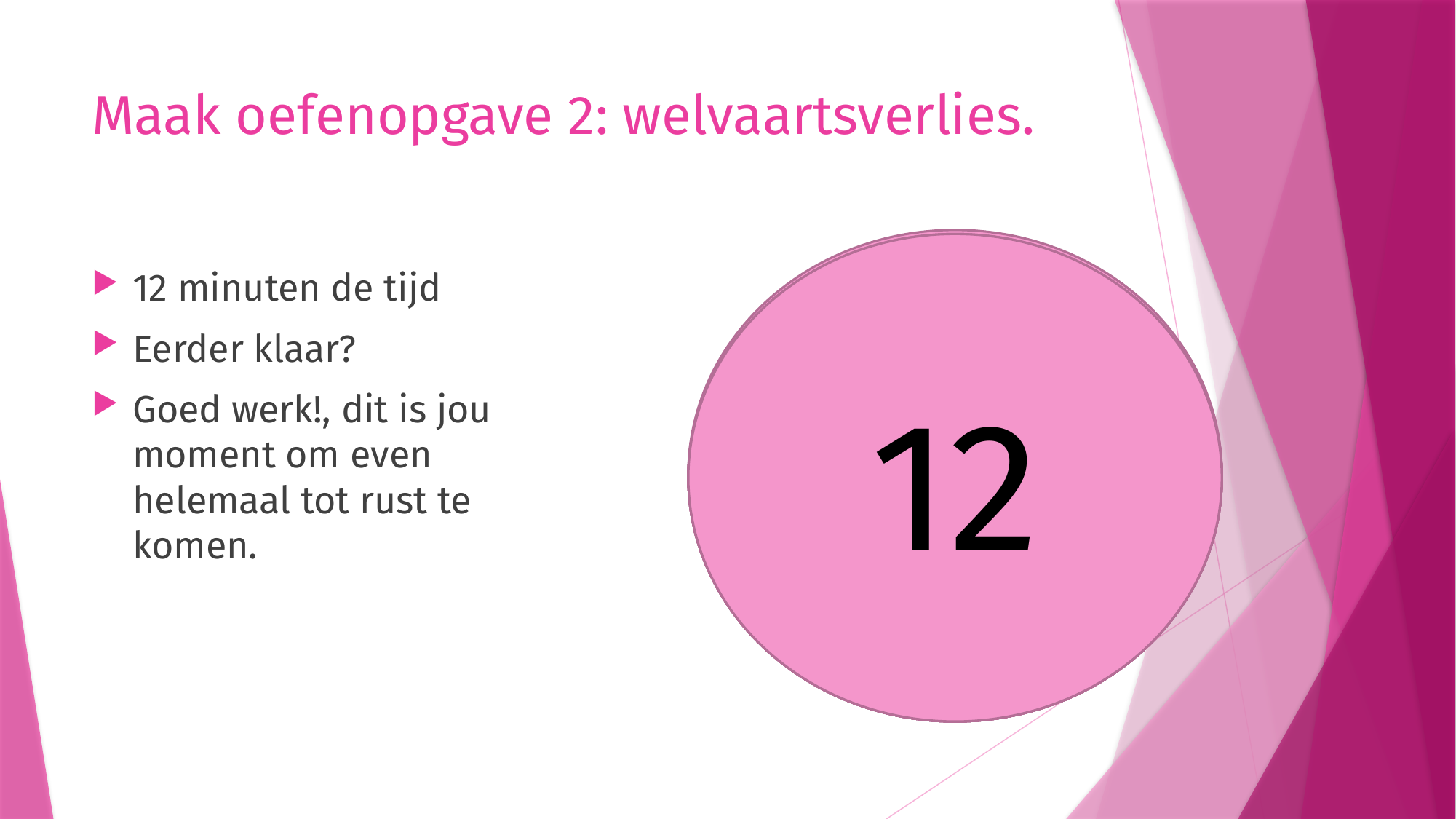

# Maak oefenopgave 2: welvaartsverlies.
10
9
8
12
11
5
6
7
4
3
1
2
12 minuten de tijd
Eerder klaar?
Goed werk!, dit is jou moment om even helemaal tot rust te komen.